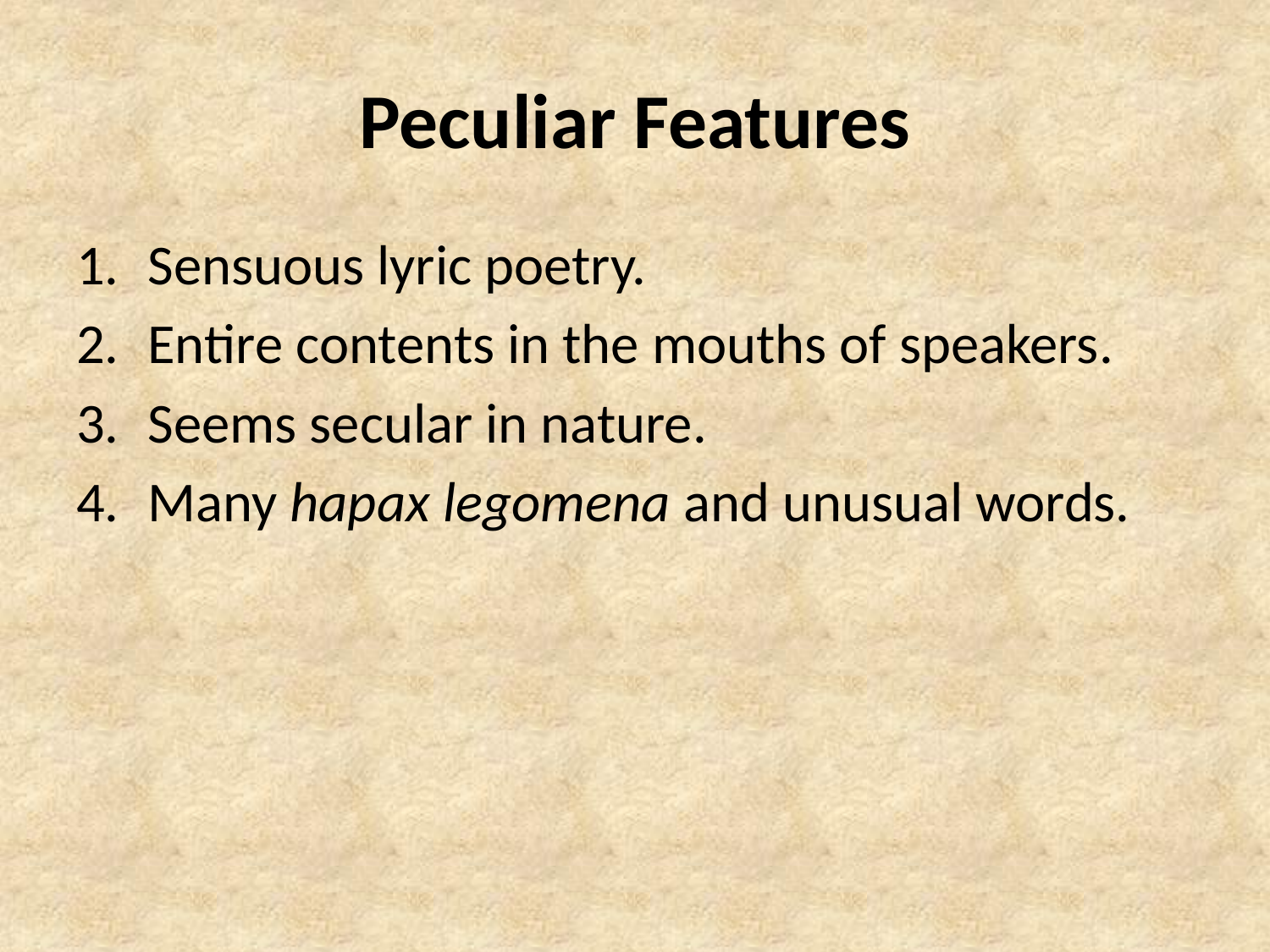

# Peculiar Features
Sensuous lyric poetry.
Entire contents in the mouths of speakers.
Seems secular in nature.
Many hapax legomena and unusual words.